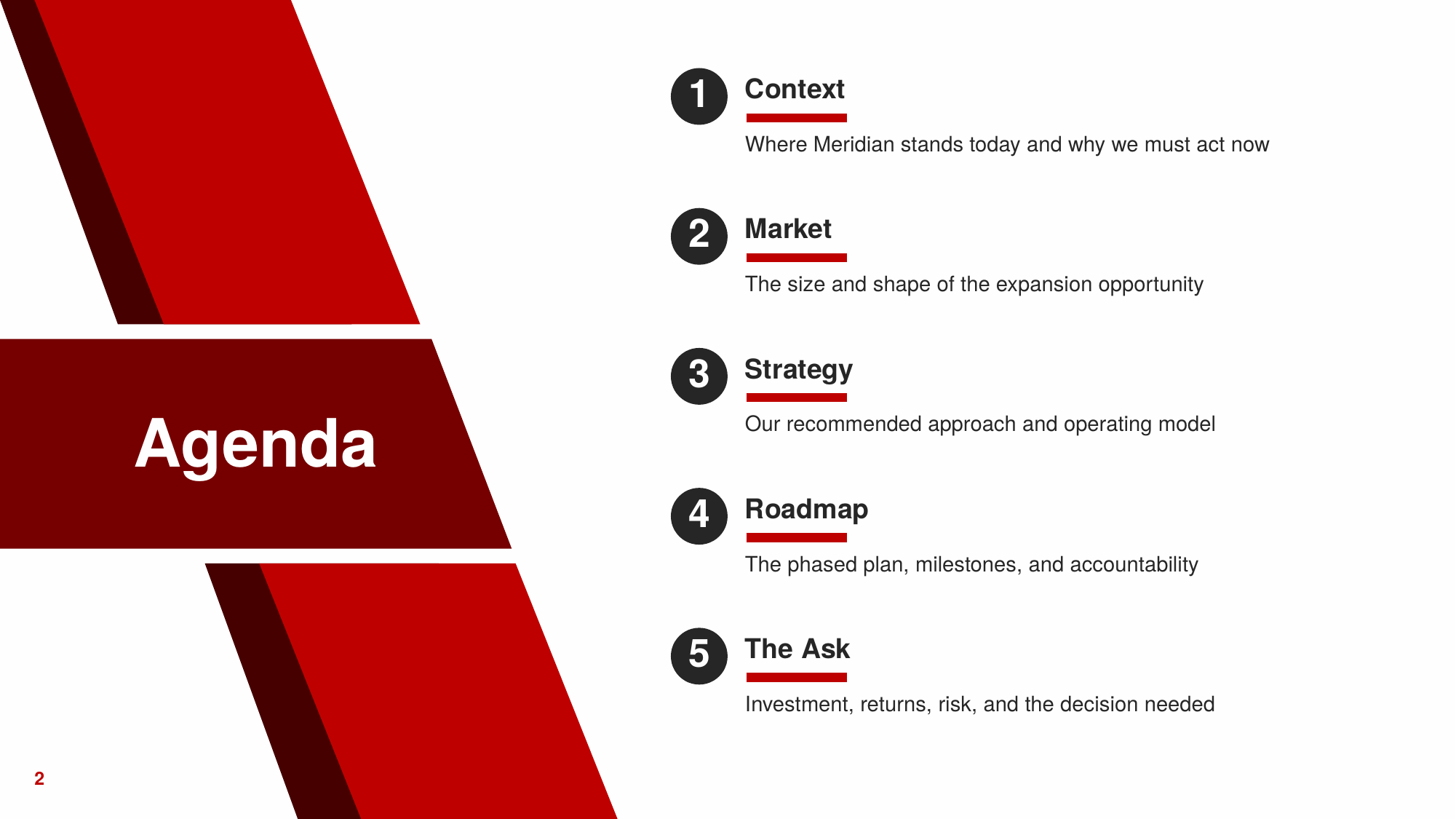

1
Context
Where Meridian stands today and why we must act now
2
Market
The size and shape of the expansion opportunity
Agenda
3
Strategy
Our recommended approach and operating model
4
Roadmap
The phased plan, milestones, and accountability
5
The Ask
Investment, returns, risk, and the decision needed
2